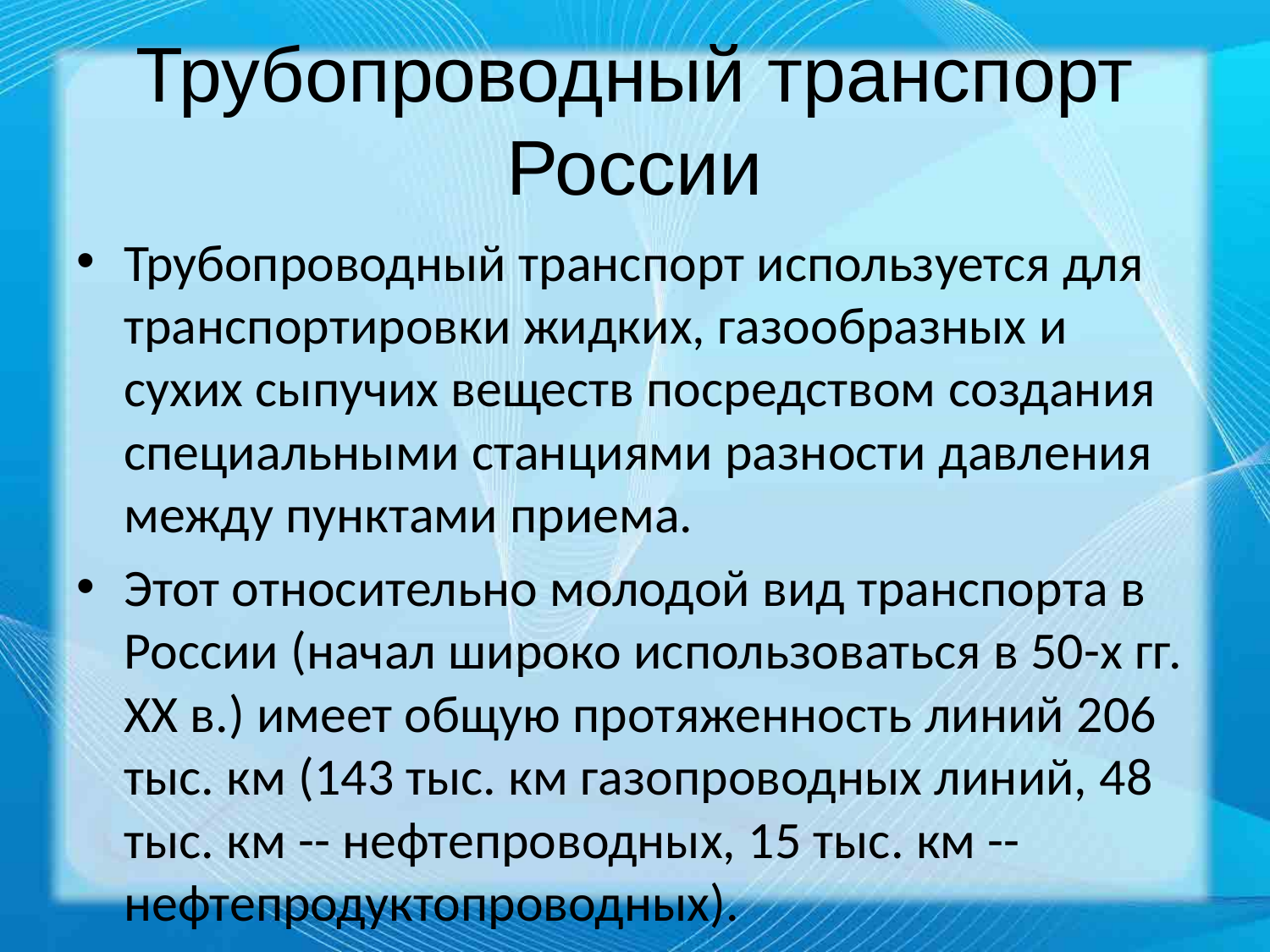

# Трубопроводный транспорт России
Трубопроводный транспорт используется для транспортировки жидких, газообразных и сухих сыпучих веществ посредством создания специальными станциями разности давления между пунктами приема.
Этот относительно молодой вид транспорта в России (начал широко использоваться в 50-х гг. ХХ в.) имеет общую протяженность линий 206 тыс. км (143 тыс. км газопроводных линий, 48 тыс. км -- нефтепроводных, 15 тыс. км -- нефтепродуктопроводных).